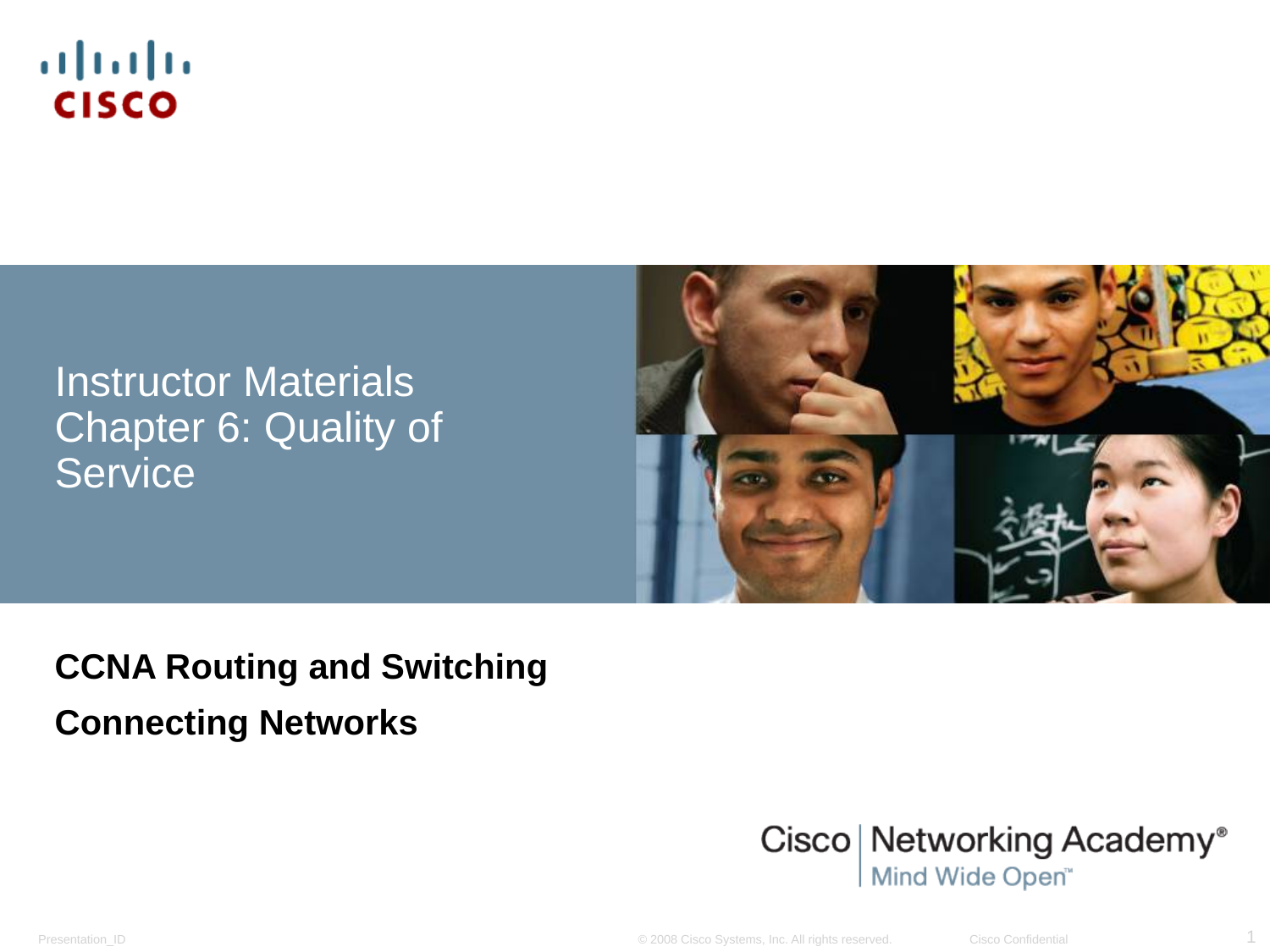

# Instructor Materials Chapter 6: Quality of Service
CCNA Routing and Switching
Connecting Networks